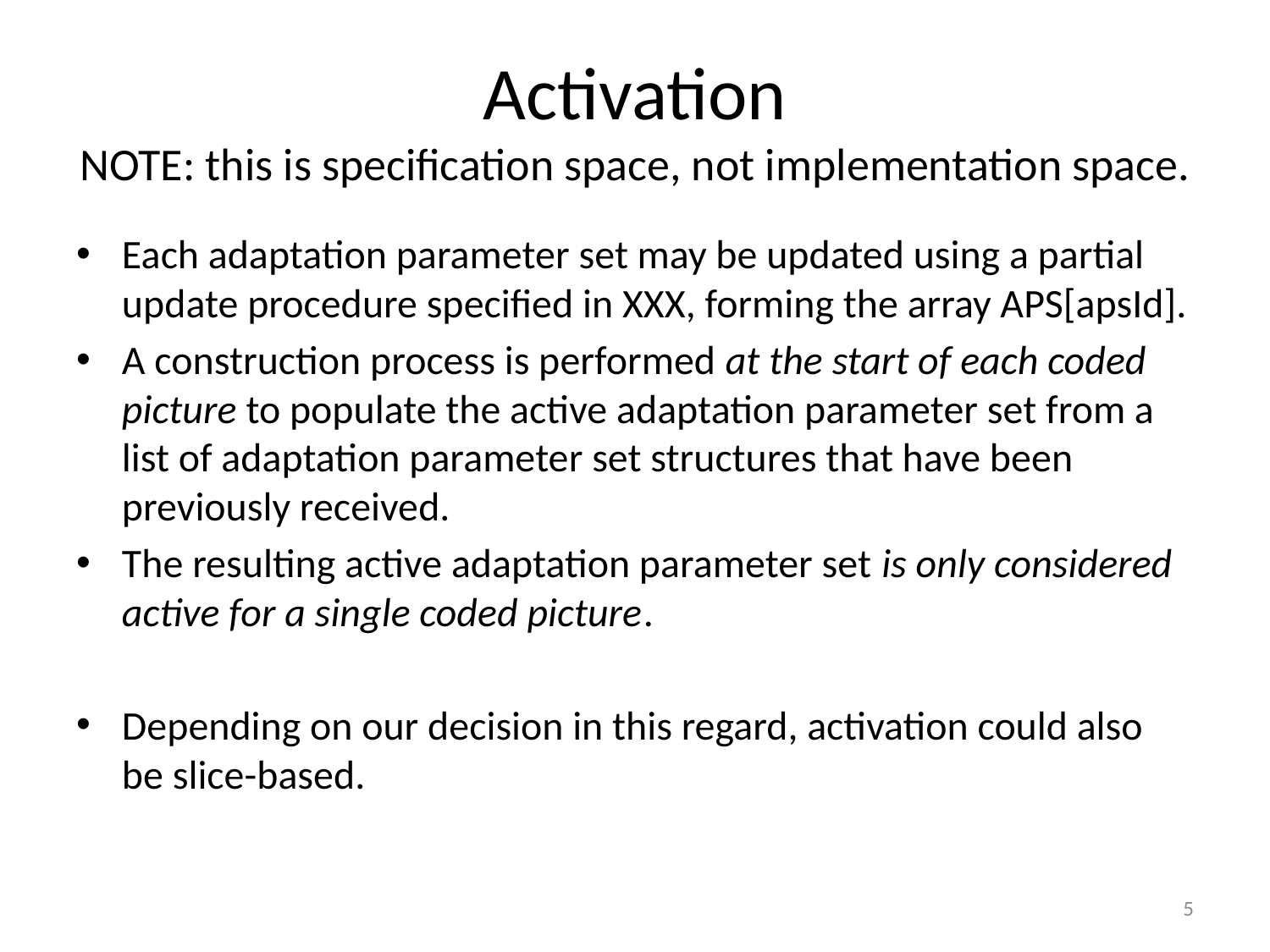

# Activation NOTE: this is specification space, not implementation space.
Each adaptation parameter set may be updated using a partial update procedure specified in XXX, forming the array APS[apsId].
A construction process is performed at the start of each coded picture to populate the active adaptation parameter set from a list of adaptation parameter set structures that have been previously received.
The resulting active adaptation parameter set is only considered active for a single coded picture.

Depending on our decision in this regard, activation could also be slice-based.
5